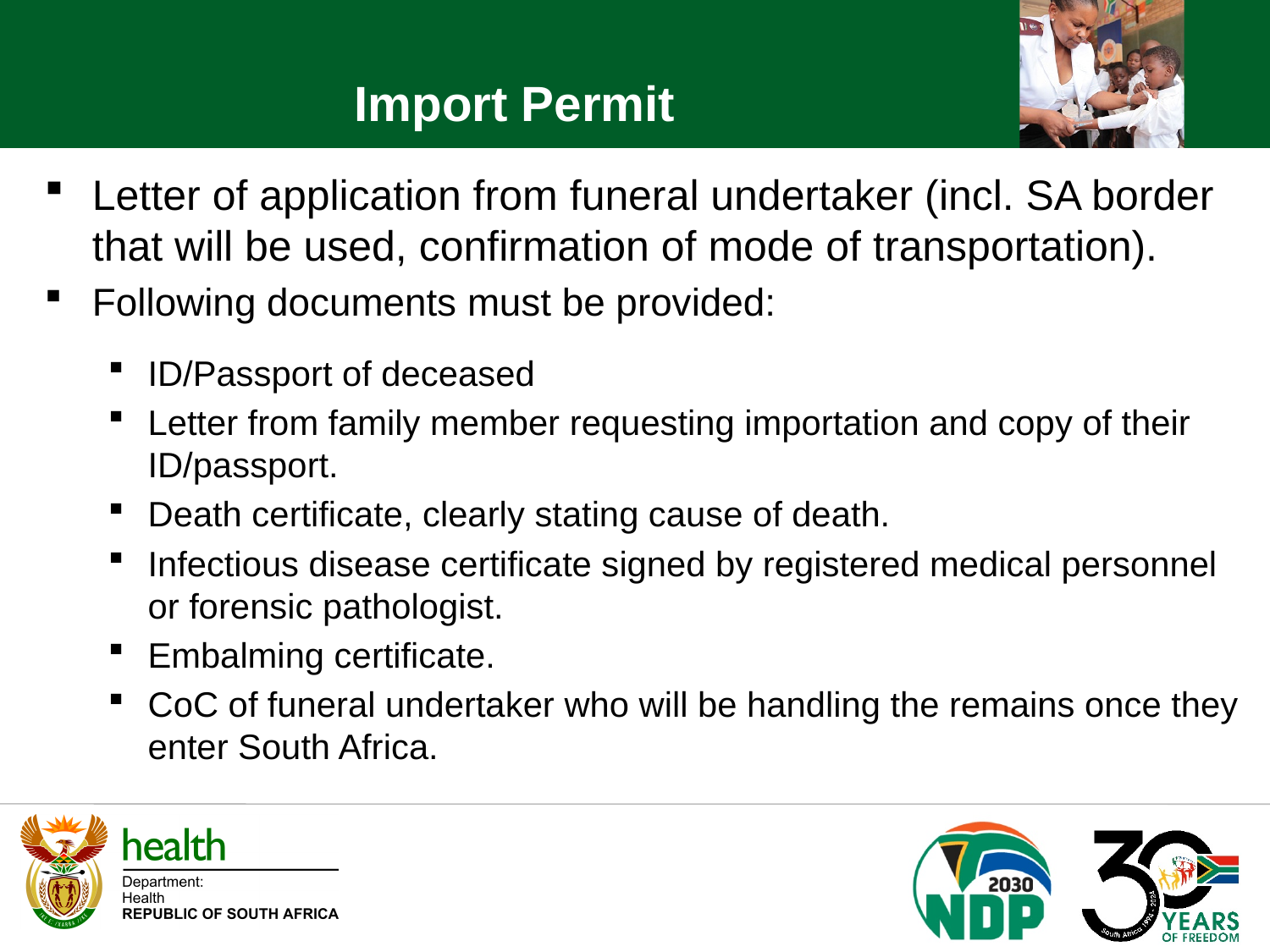

Import Permit
Letter of application from funeral undertaker (incl. SA border that will be used, confirmation of mode of transportation).
Following documents must be provided:

ID/Passport of deceased
Letter from family member requesting importation and copy of their ID/passport.
Death certificate, clearly stating cause of death.
Infectious disease certificate signed by registered medical personnel or forensic pathologist.
Embalming certificate.
CoC of funeral undertaker who will be handling the remains once they enter South Africa.